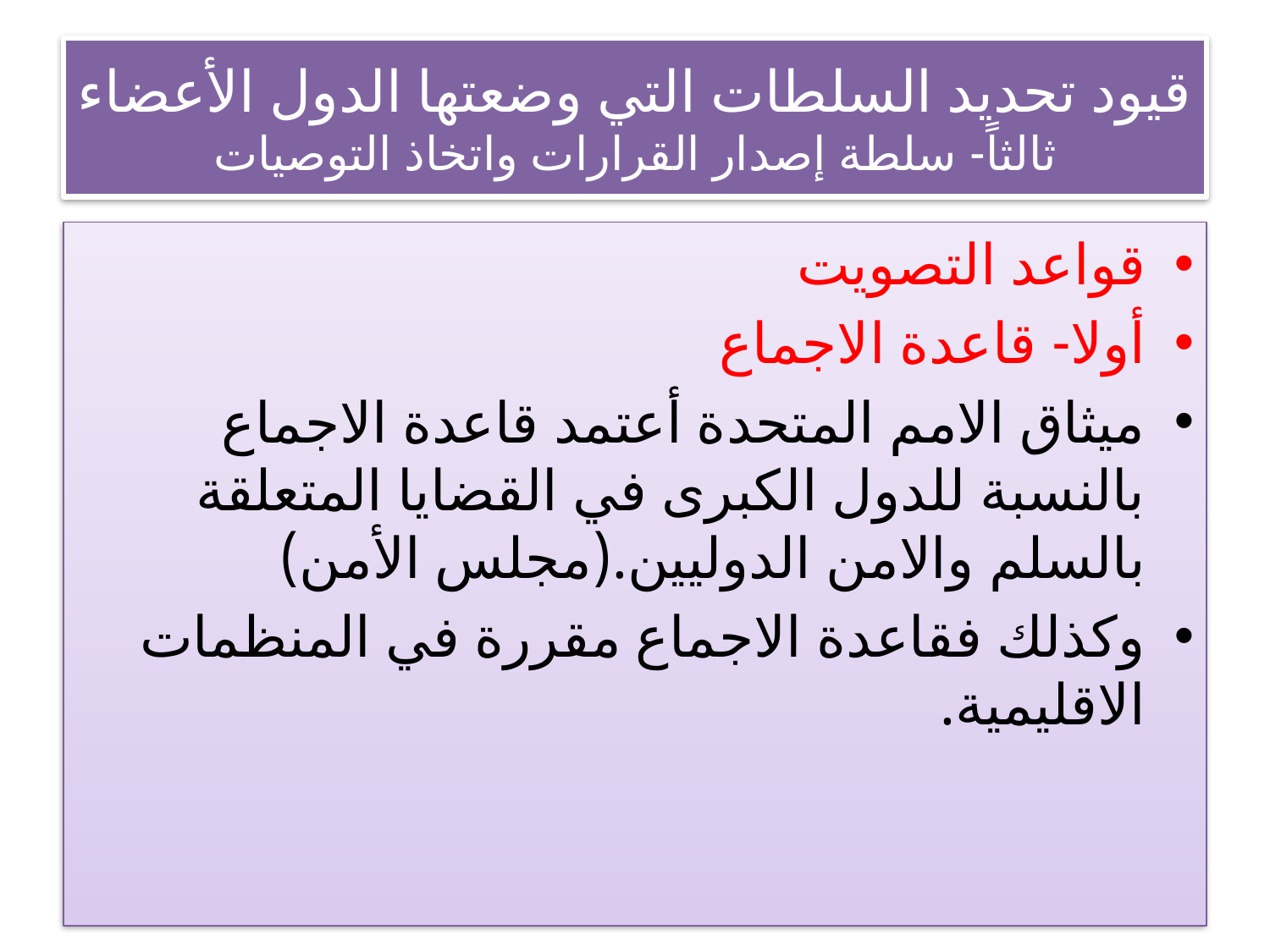

# قيود تحديد السلطات التي وضعتها الدول الأعضاء ثالثاً- سلطة إصدار القرارات واتخاذ التوصيات
قواعد التصويت
أولا- قاعدة الاجماع
ميثاق الامم المتحدة أعتمد قاعدة الاجماع بالنسبة للدول الكبرى في القضايا المتعلقة بالسلم والامن الدوليين.(مجلس الأمن)
وكذلك فقاعدة الاجماع مقررة في المنظمات الاقليمية.